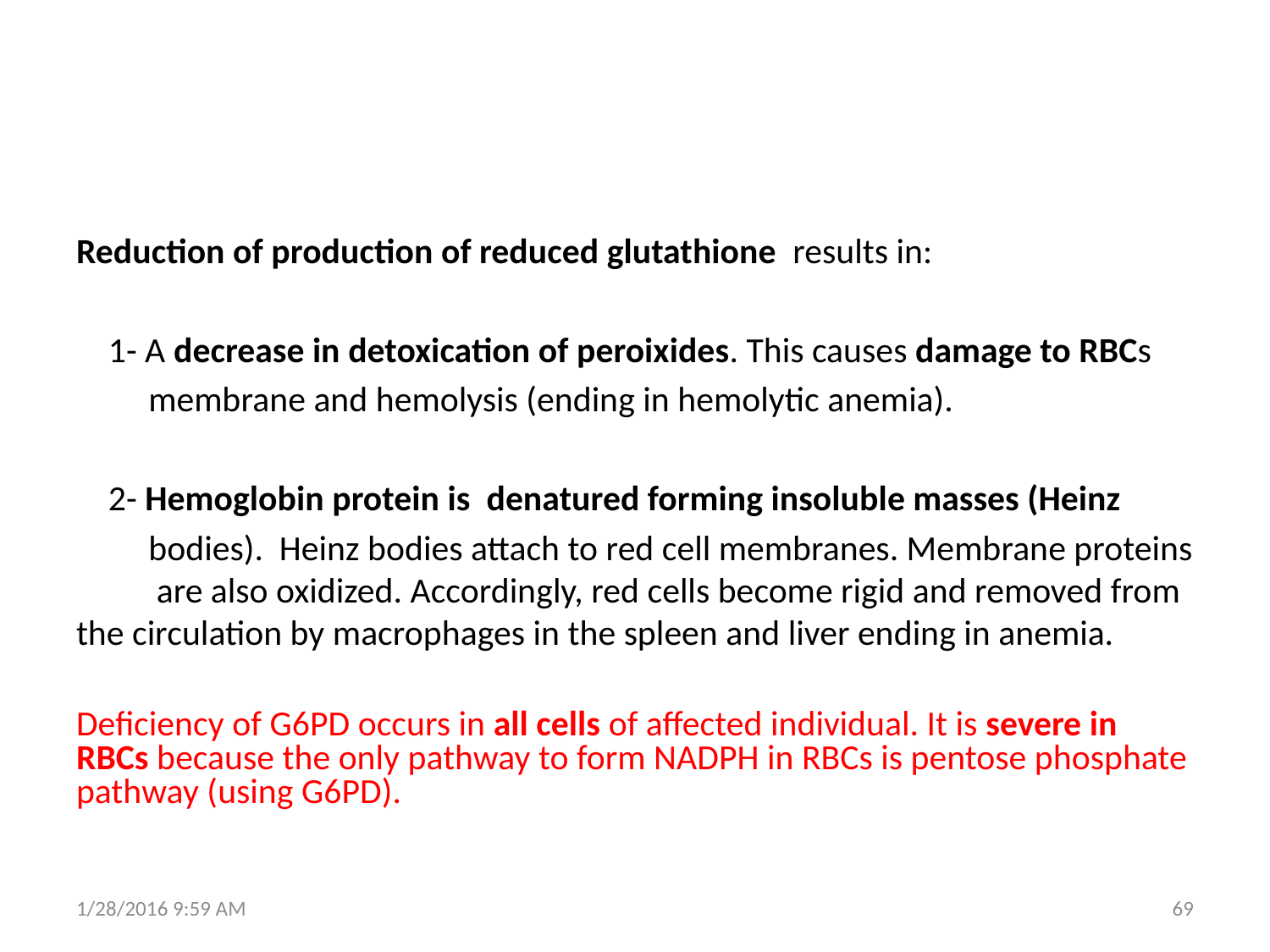

#
Reduction of production of reduced glutathione  results in:

    1- A decrease in detoxication of peroixides. This causes damage to RBCs
         membrane and hemolysis (ending in hemolytic anemia).

    2- Hemoglobin protein is  denatured forming insoluble masses (Heinz
         bodies).  Heinz bodies attach to red cell membranes. Membrane proteins           are also oxidized. Accordingly, red cells become rigid and removed from the circulation by macrophages in the spleen and liver ending in anemia.

Deficiency of G6PD occurs in all cells of affected individual. It is severe in RBCs because the only pathway to form NADPH in RBCs is pentose phosphate pathway (using G6PD).

1/28/2016 9:59 AM
69